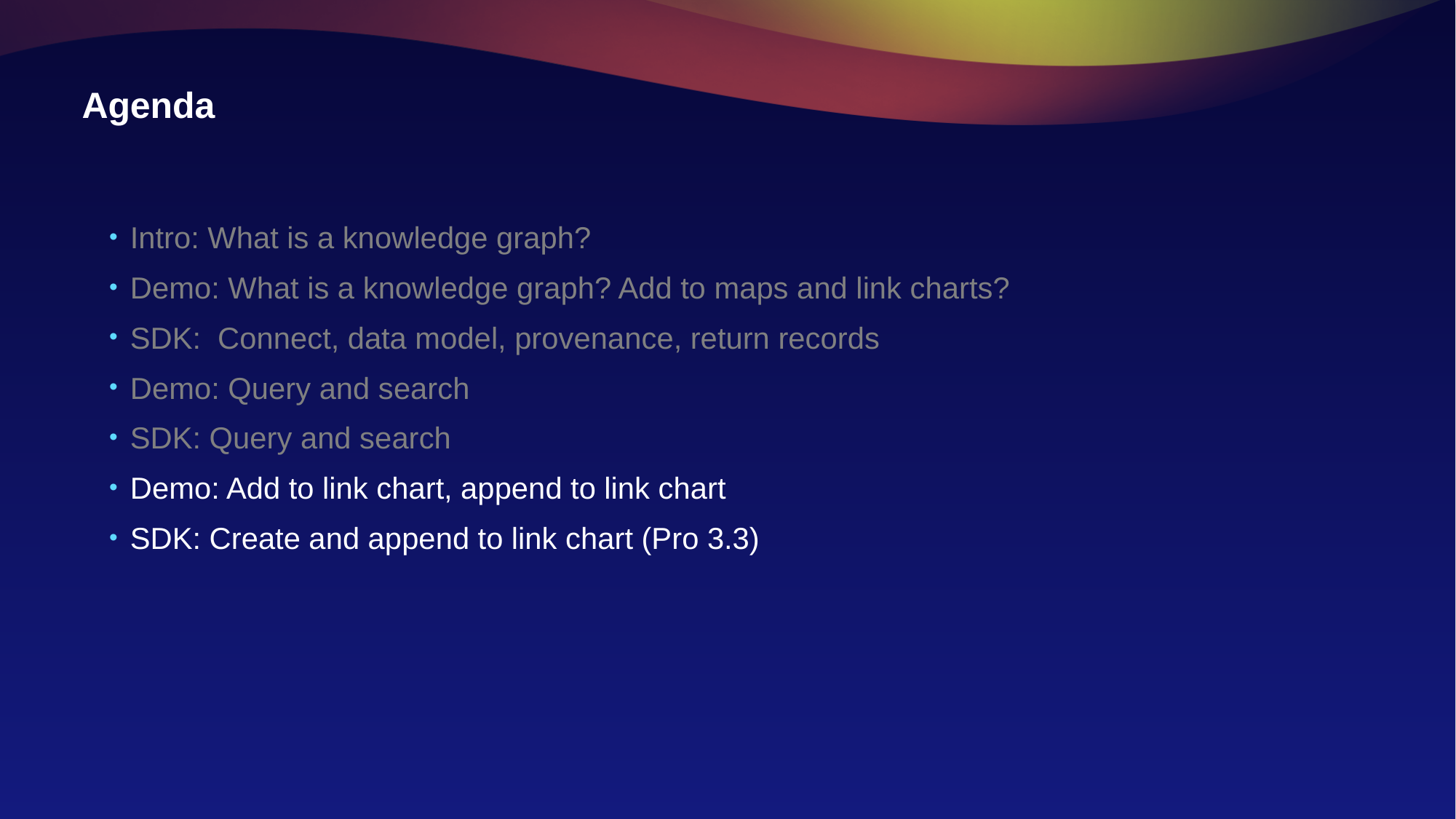

# Agenda
Intro: What is a knowledge graph?
Demo: What is a knowledge graph? Add to maps and link charts?
SDK:  Connect, data model, provenance, return records
Demo: Query and search
SDK: Query and search
Demo: Add to link chart, append to link chart
SDK: Create and append to link chart (Pro 3.3)